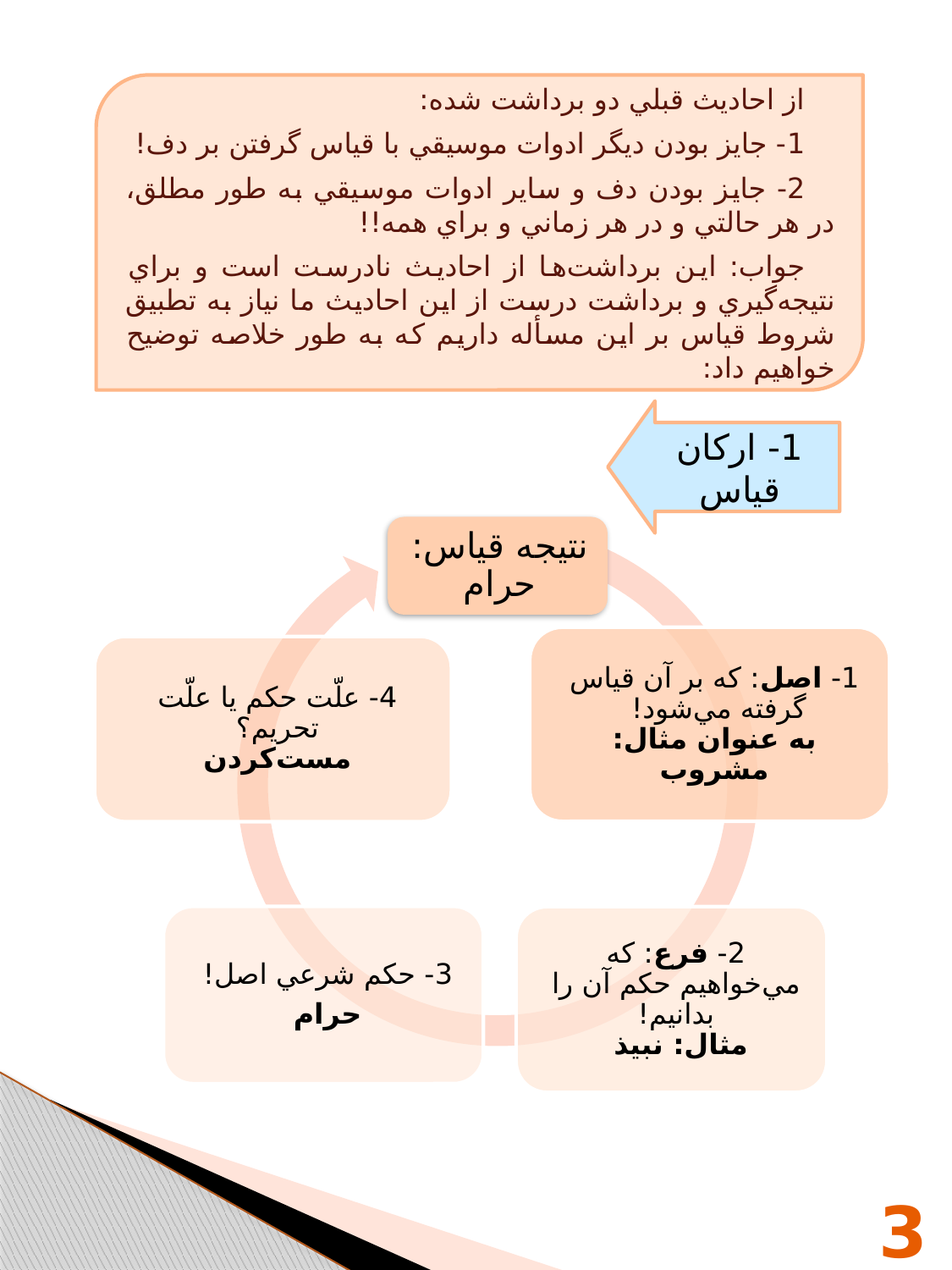

از احاديث قبلي دو برداشت شده:
1- جايز بودن ديگر ادوات موسيقي با قياس گرفتن بر دف!
2- جايز بودن دف و ساير ادوات موسيقي به طور مطلق، در هر حالتي و در هر زماني و براي همه!!
جواب: اين برداشت‌ها از احاديث نادرست است و براي نتيجه‌گيري و برداشت درست از اين احاديث ما نياز به تطبيق شروط قياس بر اين مسأله داريم كه به طور خلاصه توضيح خواهيم داد:
نتيجه قياس: حرام
1- اصل: كه بر آن قياس گرفته مي‌شود!
به عنوان مثال: مشروب
2- فرع: كه مي‌خواهيم حكم آن را بدانيم!
مثال: نبيذ
3- حكم شرعي اصل!
حرام
4- علّت حكم يا علّت تحريم؟
مست‌كردن
1- اركان قياس
36